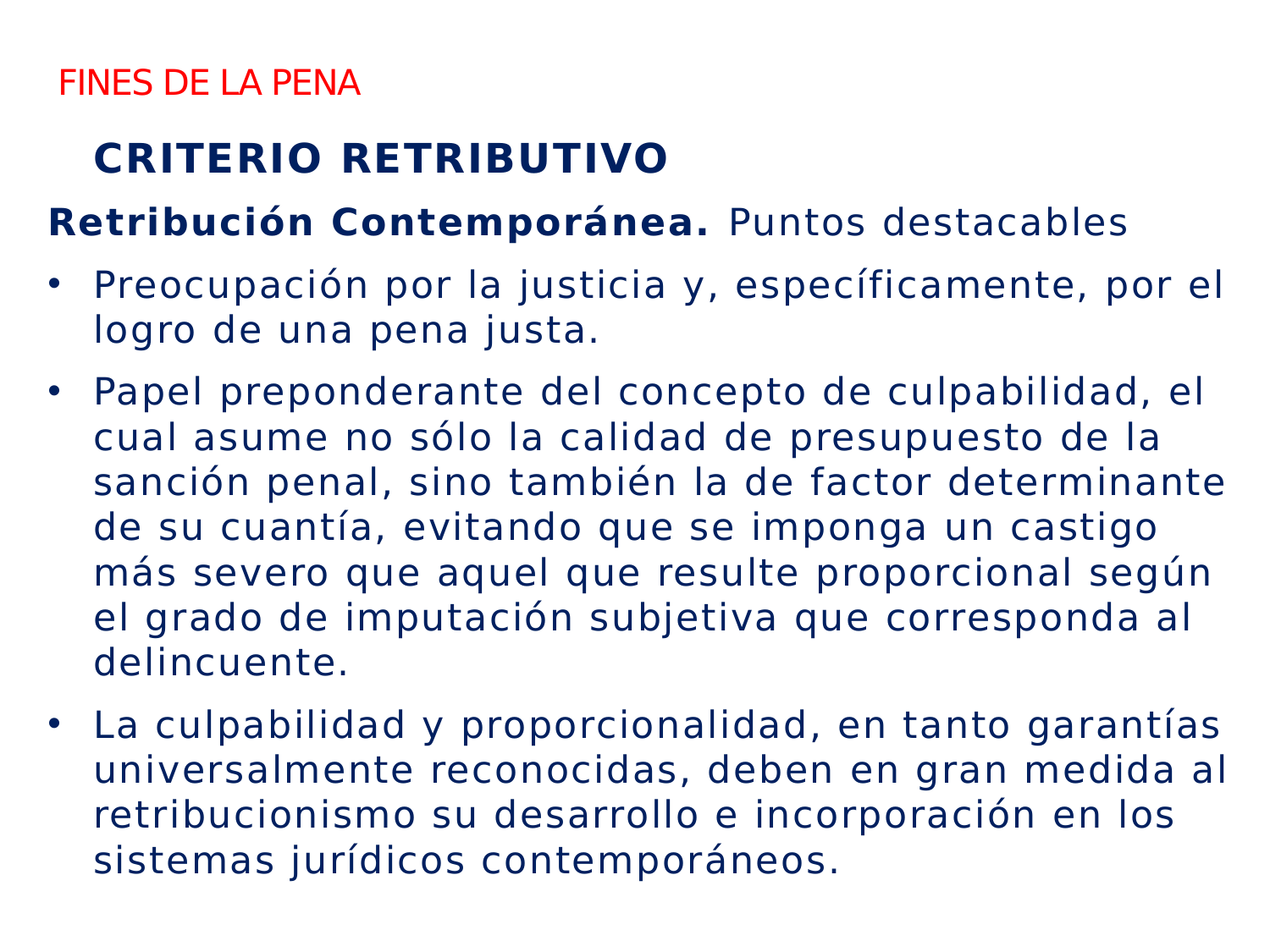

# FINES DE LA pena
CRITERIO RETRIBUTIVO
Retribución Contemporánea. Puntos destacables
Preocupación por la justicia y, específicamente, por el logro de una pena justa.
Papel preponderante del concepto de culpabilidad, el cual asume no sólo la calidad de presupuesto de la sanción penal, sino también la de factor determinante de su cuantía, evitando que se imponga un castigo más severo que aquel que resulte proporcional según el grado de imputación subjetiva que corresponda al delincuente.
La culpabilidad y proporcionalidad, en tanto garantías universalmente reconocidas, deben en gran medida al retribucionismo su desarrollo e incorporación en los sistemas jurídicos contemporáneos.

11
Sebastian Valenzuela A. /El Salvador /Marzo 2013